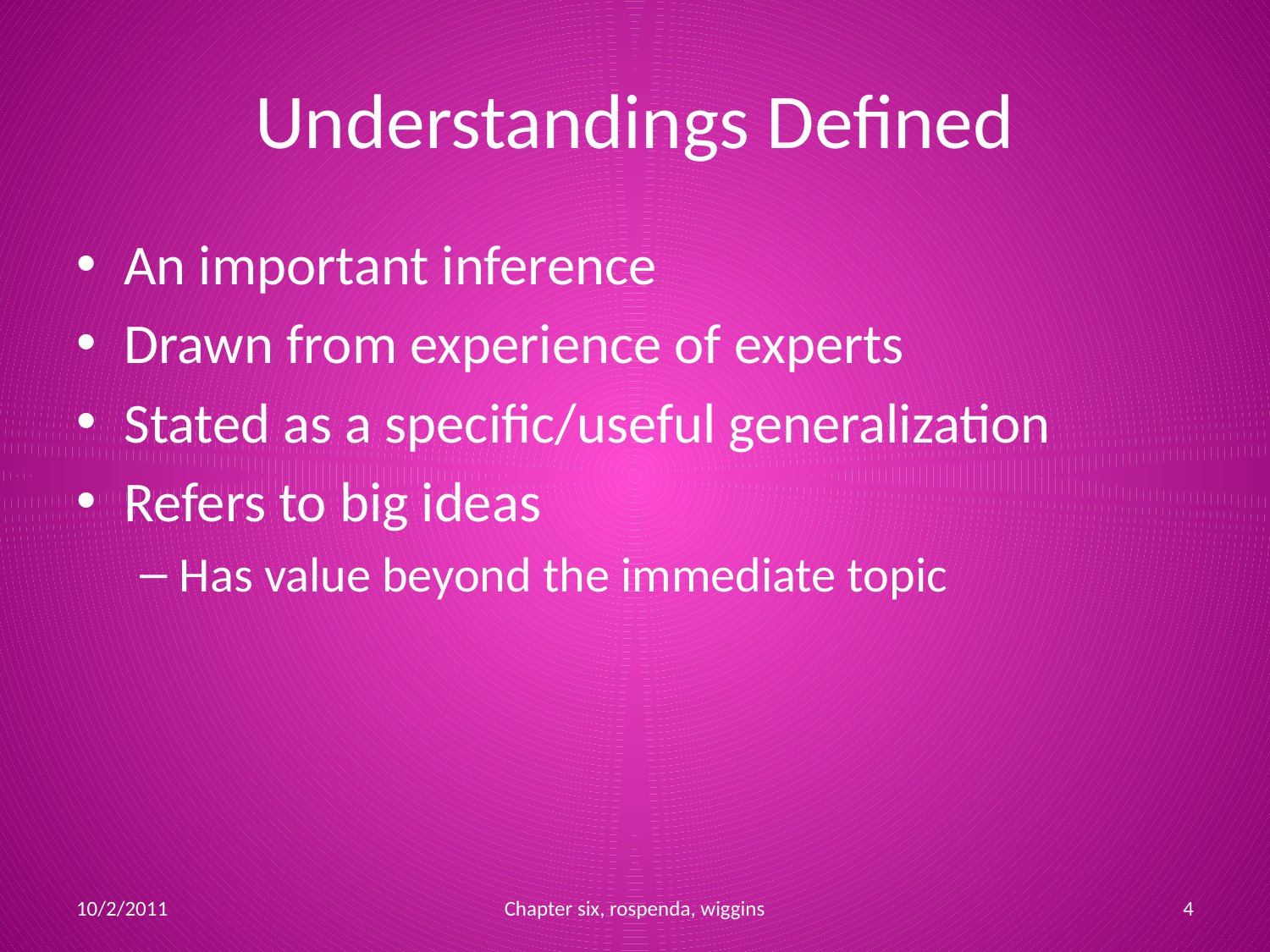

# Understandings Defined
An important inference
Drawn from experience of experts
Stated as a specific/useful generalization
Refers to big ideas
Has value beyond the immediate topic
10/2/2011
Chapter six, rospenda, wiggins
4